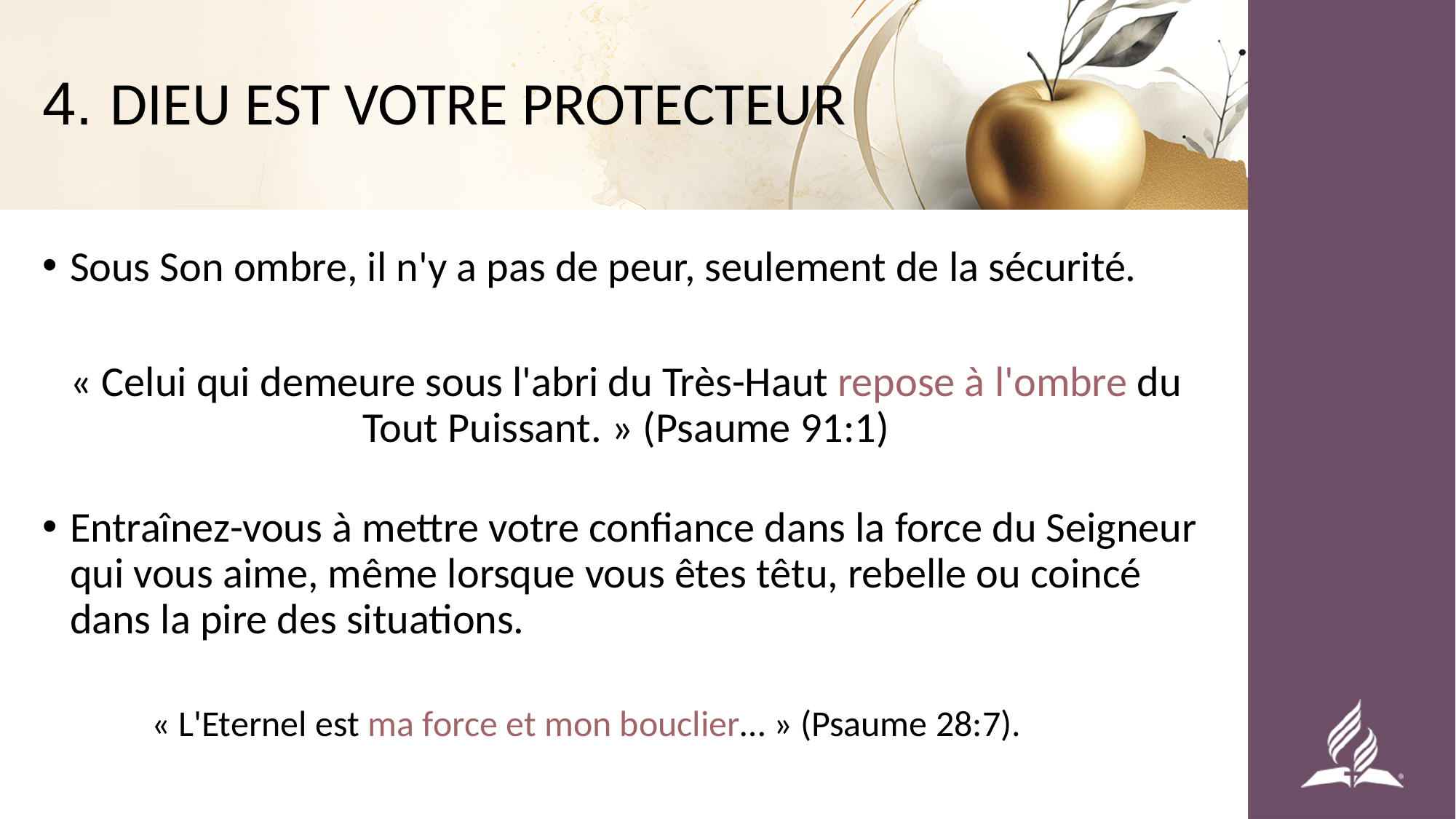

# 4. DIEU EST VOTRE PROTECTEUR
Sous Son ombre, il n'y a pas de peur, seulement de la sécurité.

« Celui qui demeure sous l'abri du Très-Haut repose à l'ombre du Tout Puissant. » (Psaume 91:1)

Entraînez-vous à mettre votre confiance dans la force du Seigneur qui vous aime, même lorsque vous êtes têtu, rebelle ou coincé dans la pire des situations.

« L'Eternel est ma force et mon bouclier… » (Psaume 28:7).